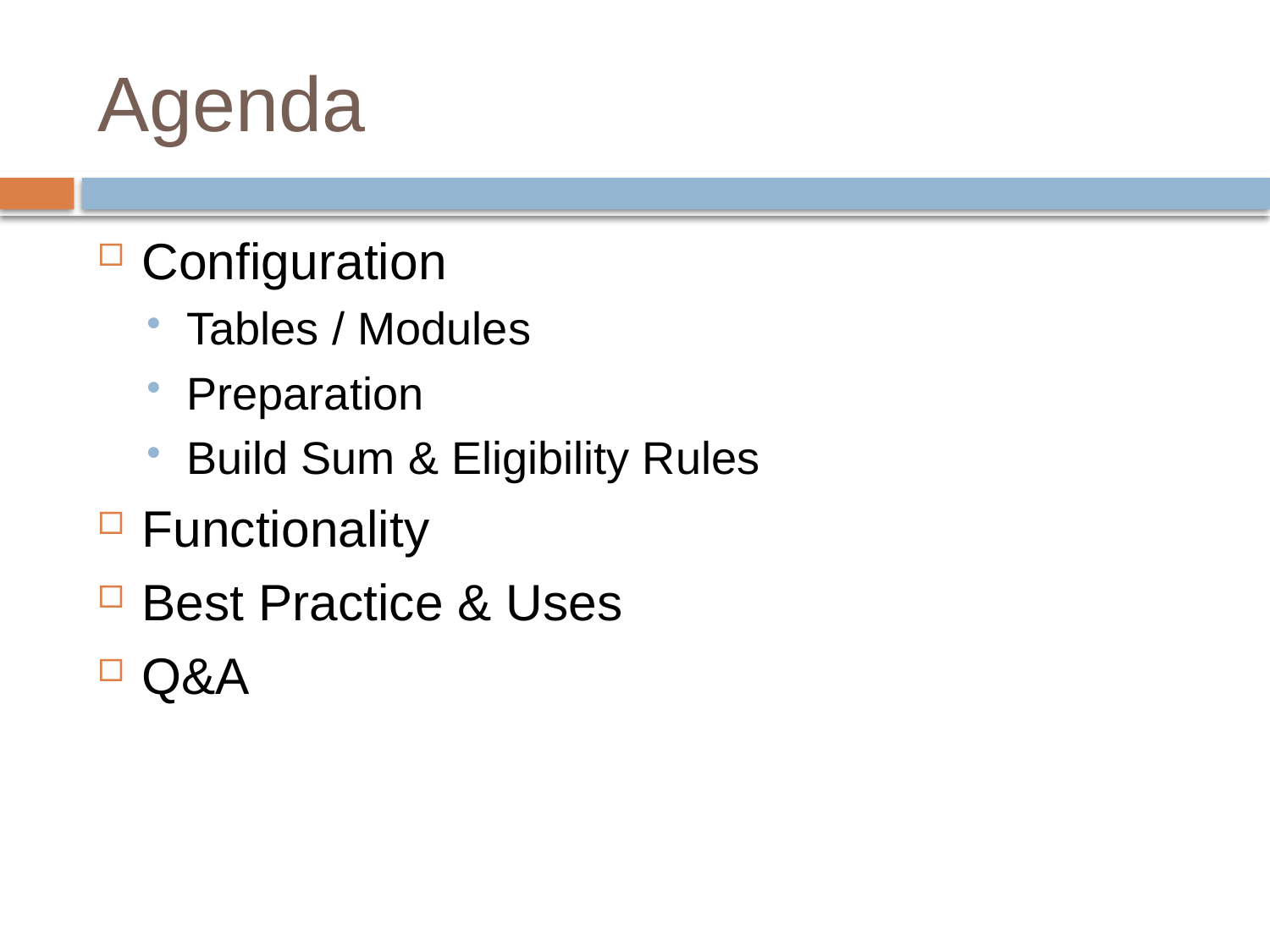

# Agenda
Configuration
Tables / Modules
Preparation
Build Sum & Eligibility Rules
Functionality
Best Practice & Uses
Q&A